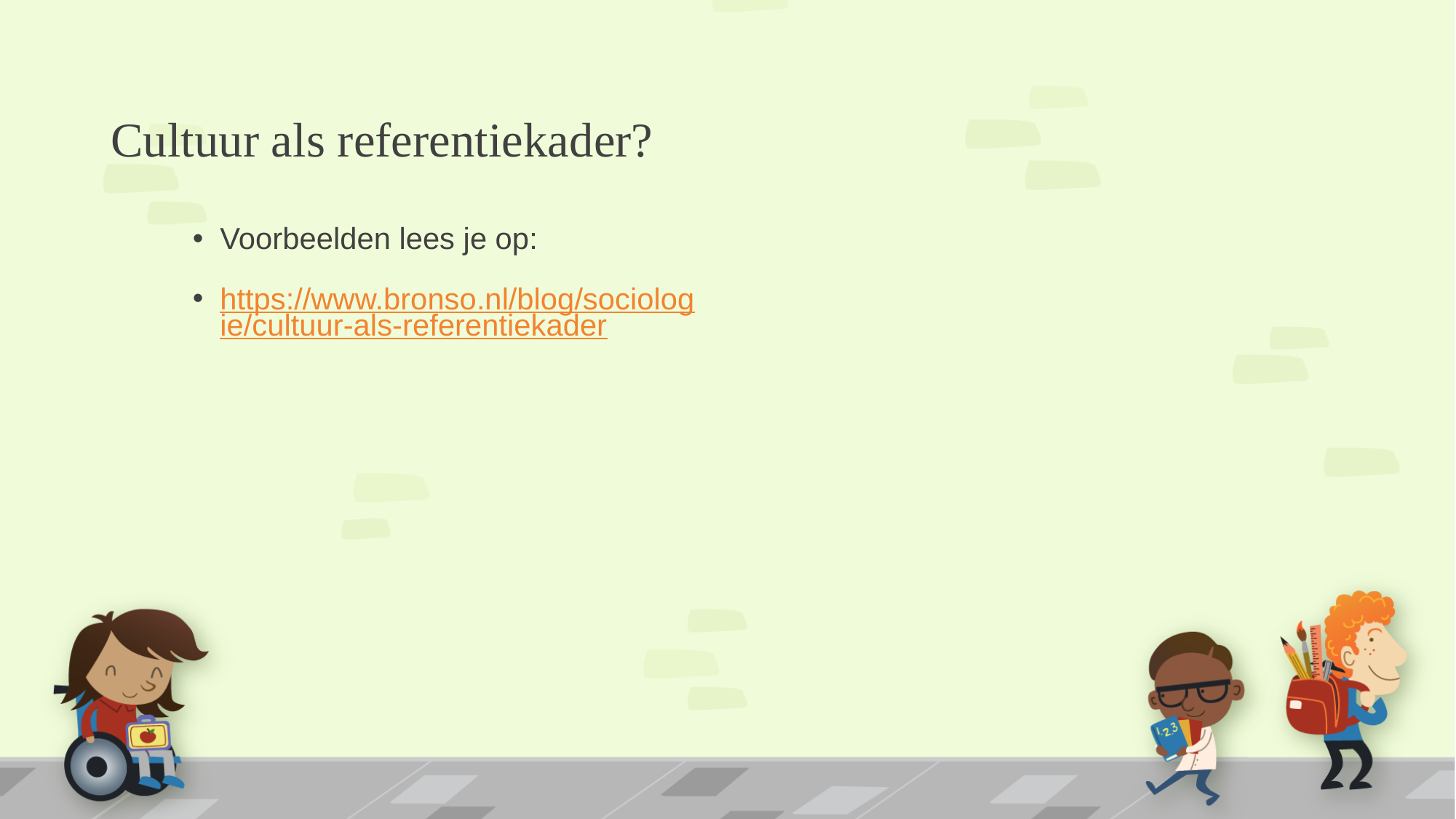

# Cultuur als referentiekader?
Voorbeelden lees je op:
https://www.bronso.nl/blog/sociologie/cultuur-als-referentiekader